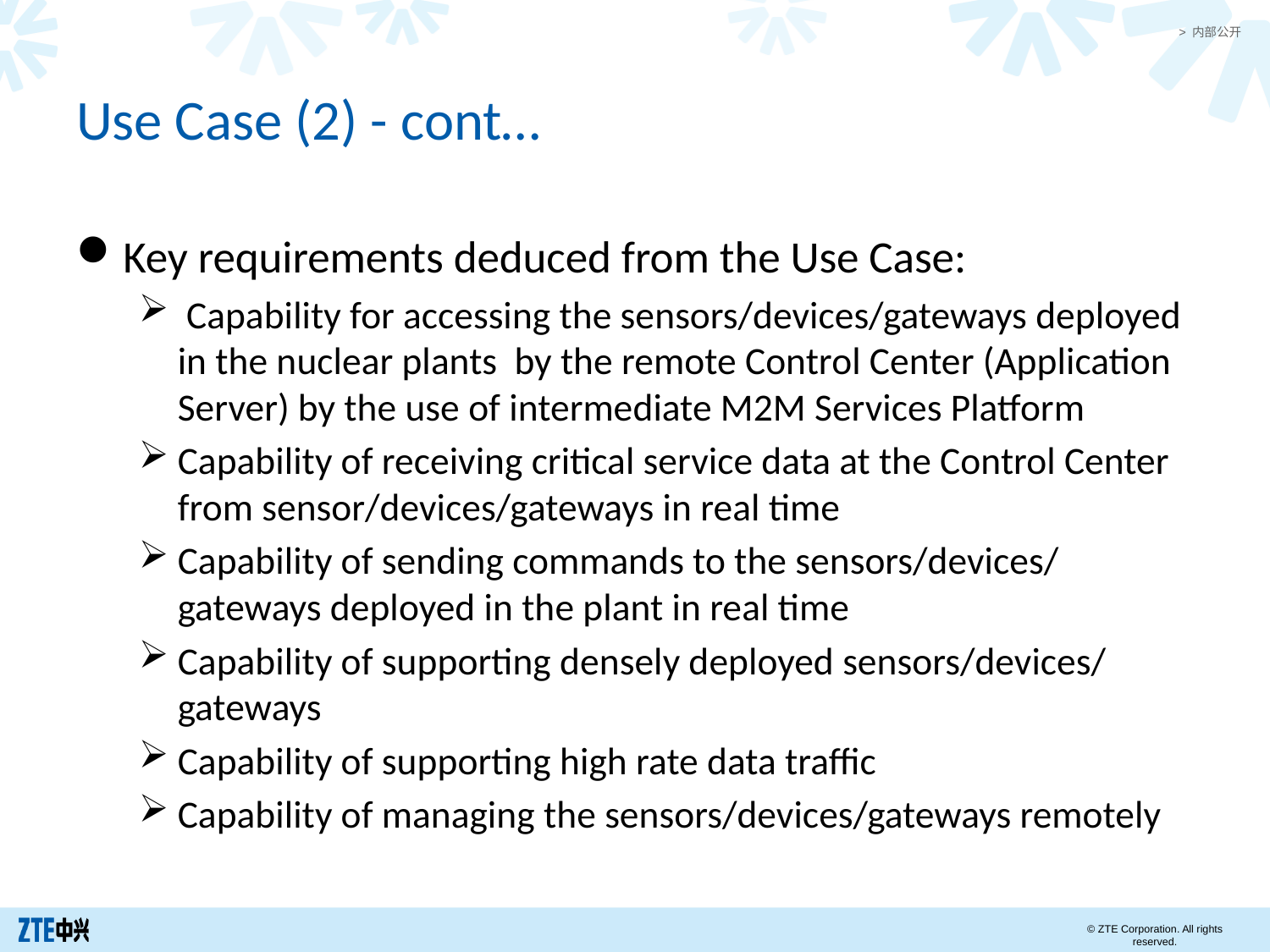

# Use Case (2) - cont…
Key requirements deduced from the Use Case:
 Capability for accessing the sensors/devices/gateways deployed in the nuclear plants  by the remote Control Center (Application Server) by the use of intermediate M2M Services Platform
Capability of receiving critical service data at the Control Center from sensor/devices/gateways in real time
Capability of sending commands to the sensors/devices/ gateways deployed in the plant in real time
Capability of supporting densely deployed sensors/devices/ gateways
Capability of supporting high rate data traffic
Capability of managing the sensors/devices/gateways remotely